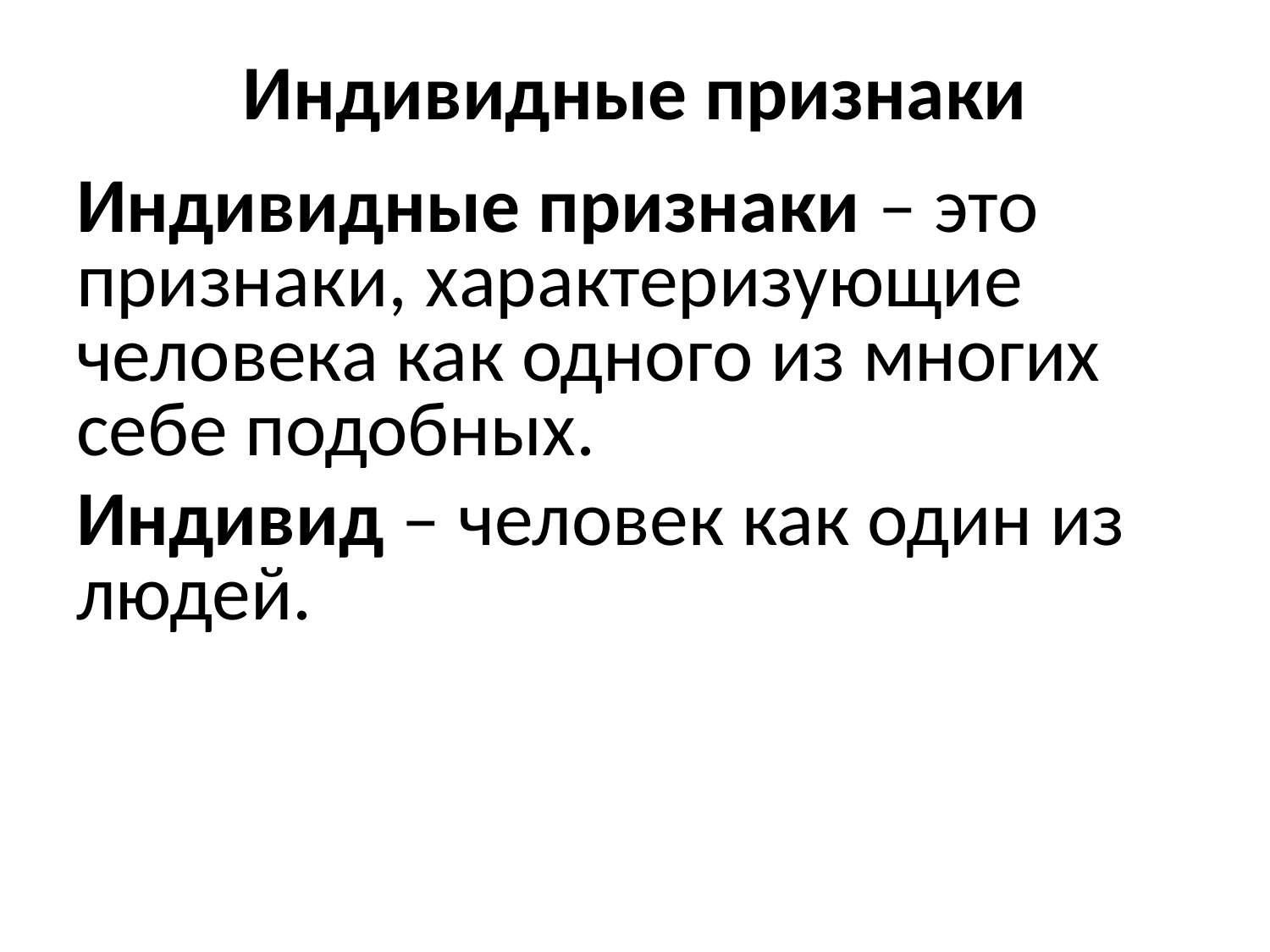

# Индивидные признаки
Индивидные признаки – это признаки, характеризующие человека как одного из многих себе подобных.
Индивид – человек как один из людей.